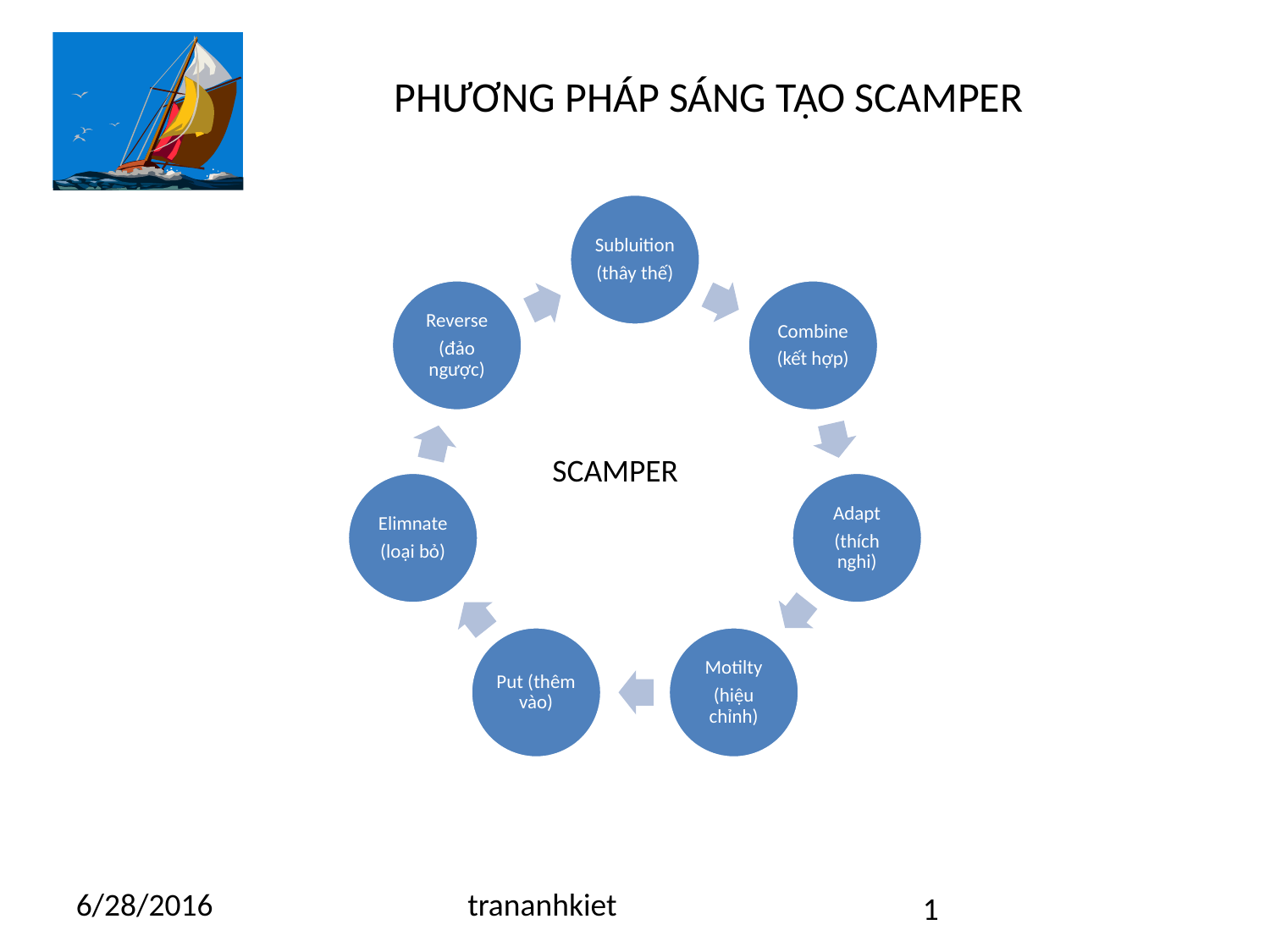

# PHƯƠNG PHÁP SÁNG TẠO SCAMPER
Subluition
(thây thế)

Combine
(kết hợp)

Adapt
(thích nghi)

Motilty
(hiệu chỉnh)

Put (thêm vào)

Elimnate
(loại bỏ)

Reverse
(đảo ngược)

SCAMPER
6/28/2016
trananhkiet
1